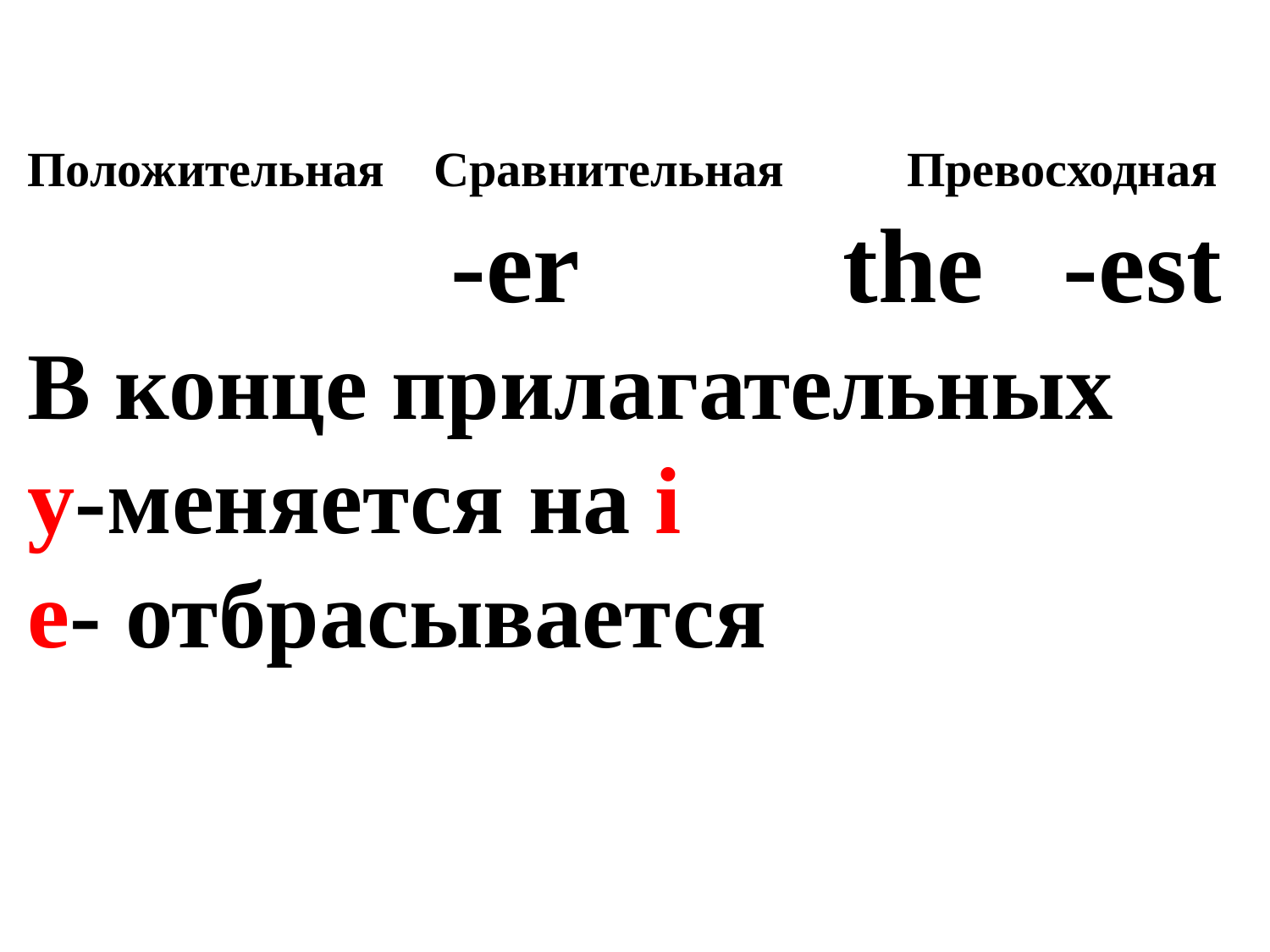

# Положительная    Сравнительная          Превосходная -er          the   -est В конце прилагательных y-меняется на i e- отбрасывается